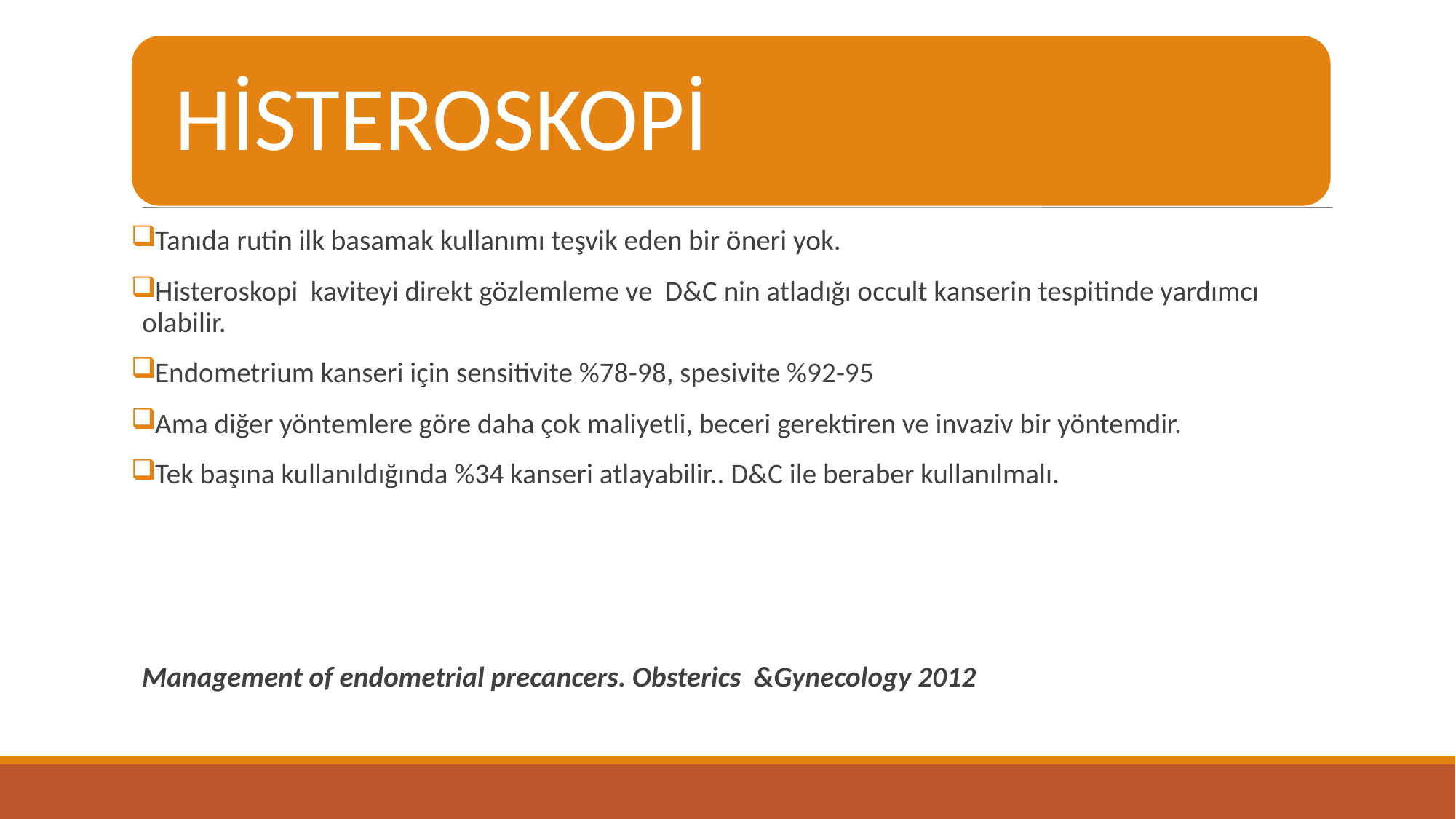

HİSTEROSKOPİ
Tanıda rutin ilk basamak kullanımı teşvik eden bir öneri yok.
Histeroskopi  kaviteyi direkt gözlemleme ve  D&C nin atladığı occult kanserin tespitinde yardımcı olabilir.
Endometrium kanseri için sensitivite %78-98, spesivite %92-95
Ama diğer yöntemlere göre daha çok maliyetli, beceri gerektiren ve invaziv bir yöntemdir.
Tek başına kullanıldığında %34 kanseri atlayabilir.. D&C ile beraber kullanılmalı.

Management of endometrial precancers. Obsterics  &Gynecology 2012